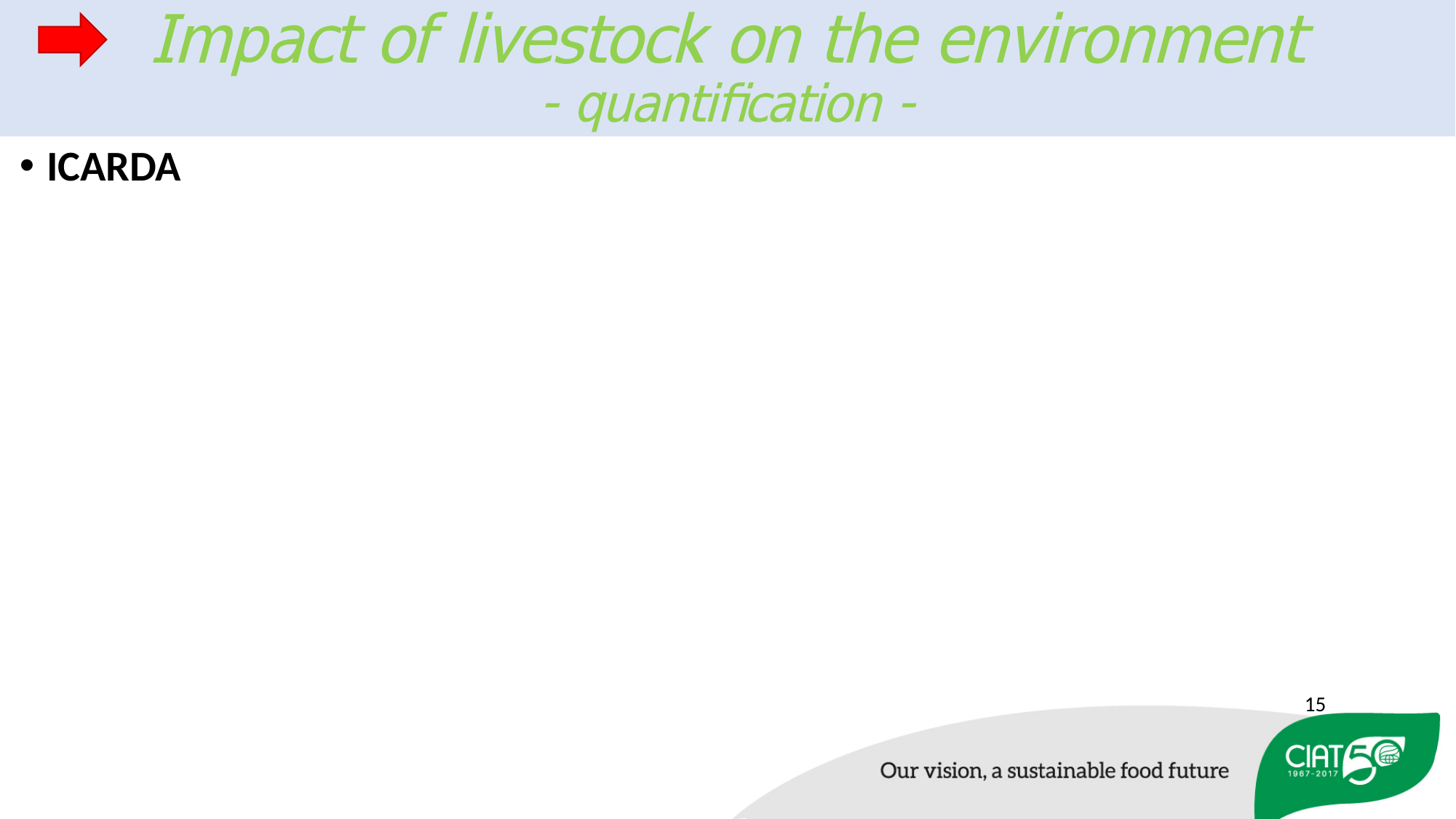

# Impact of livestock on the environment - quantification -

ICARDA

15